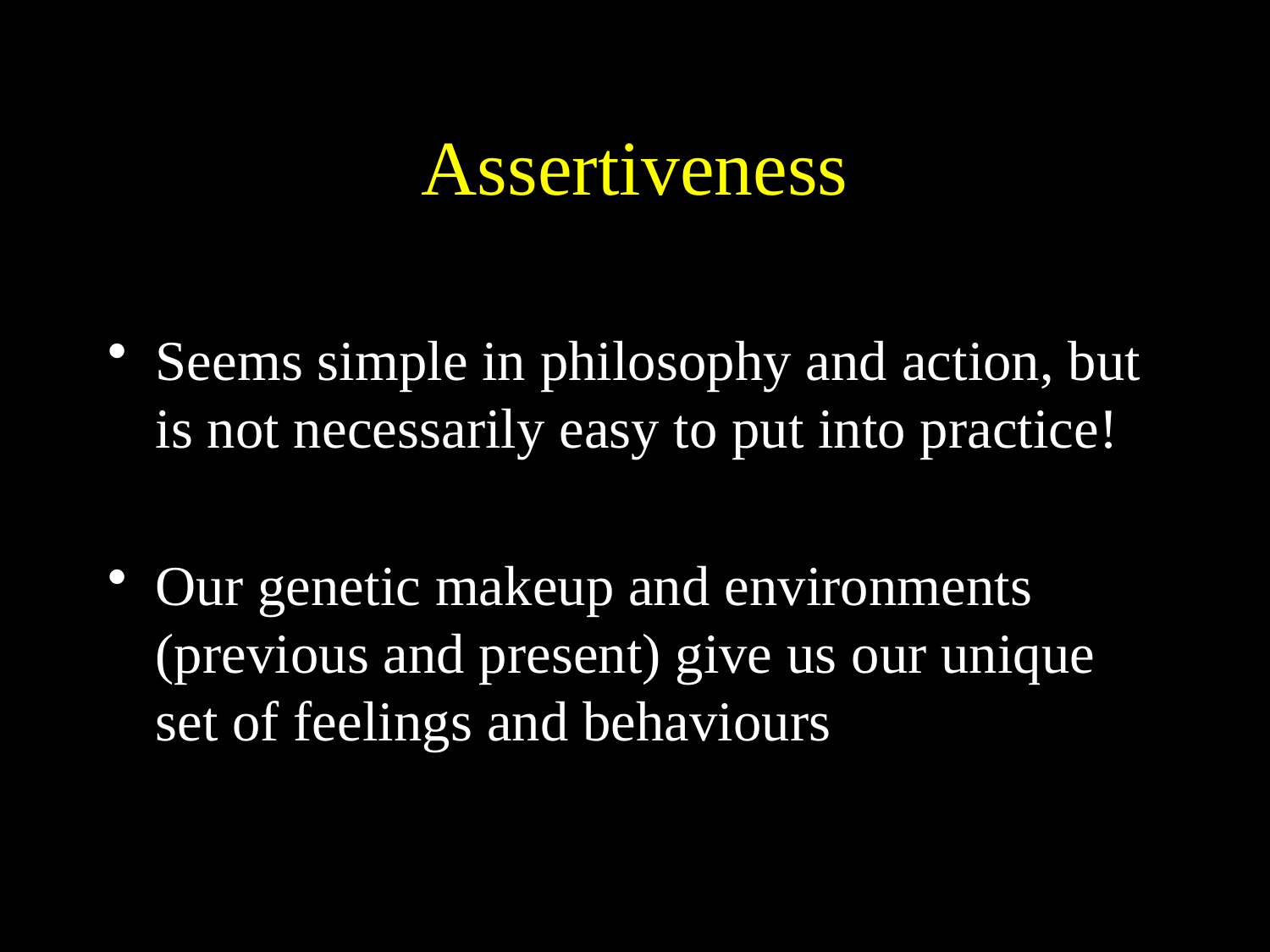

# Assertiveness
Seems simple in philosophy and action, but is not necessarily easy to put into practice!

Our genetic makeup and environments (previous and present) give us our unique set of feelings and behaviours